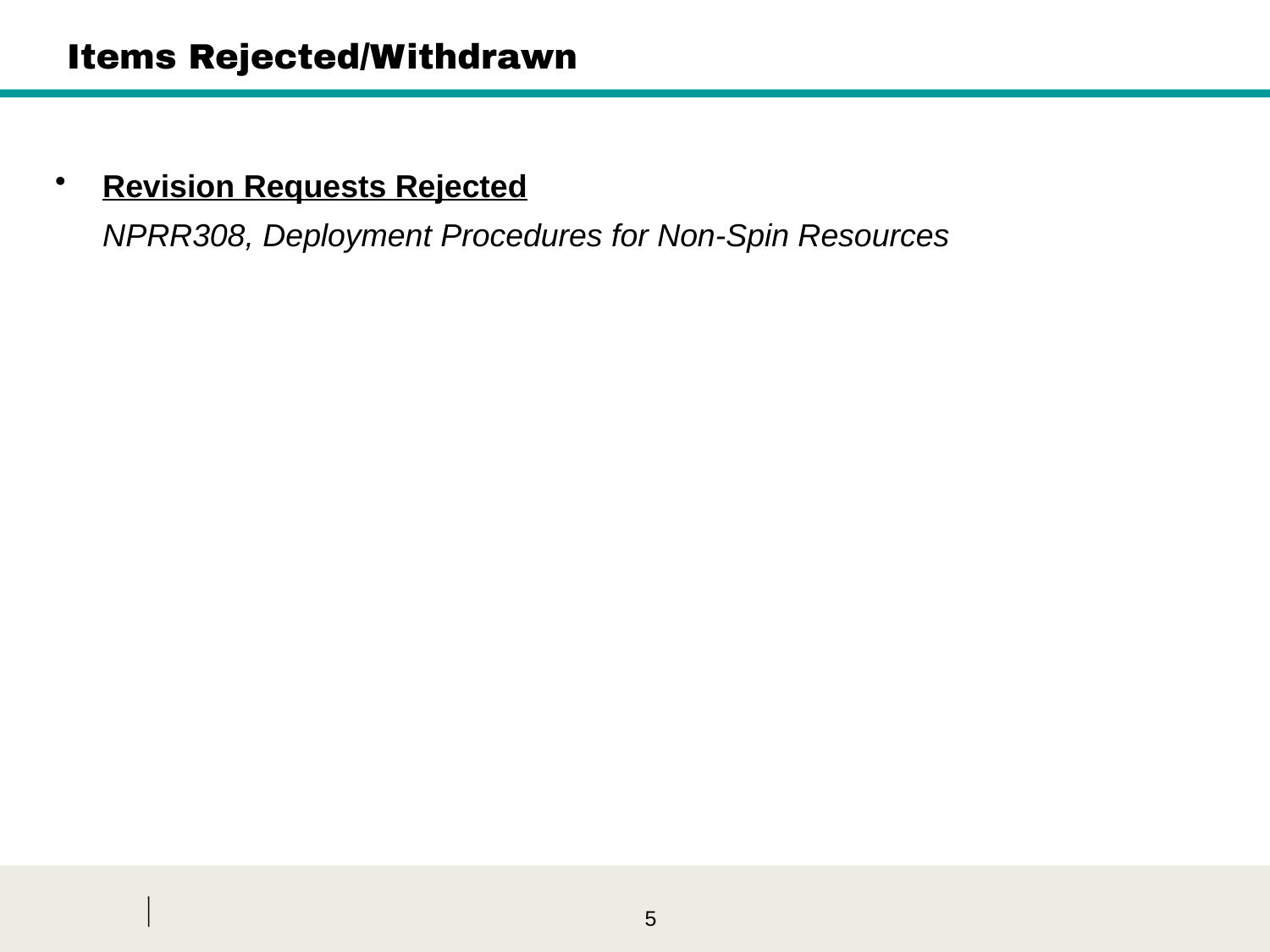

Items Rejected/Withdrawn

Revision Requests Rejected
	NPRR308, Deployment Procedures for Non-Spin Resources